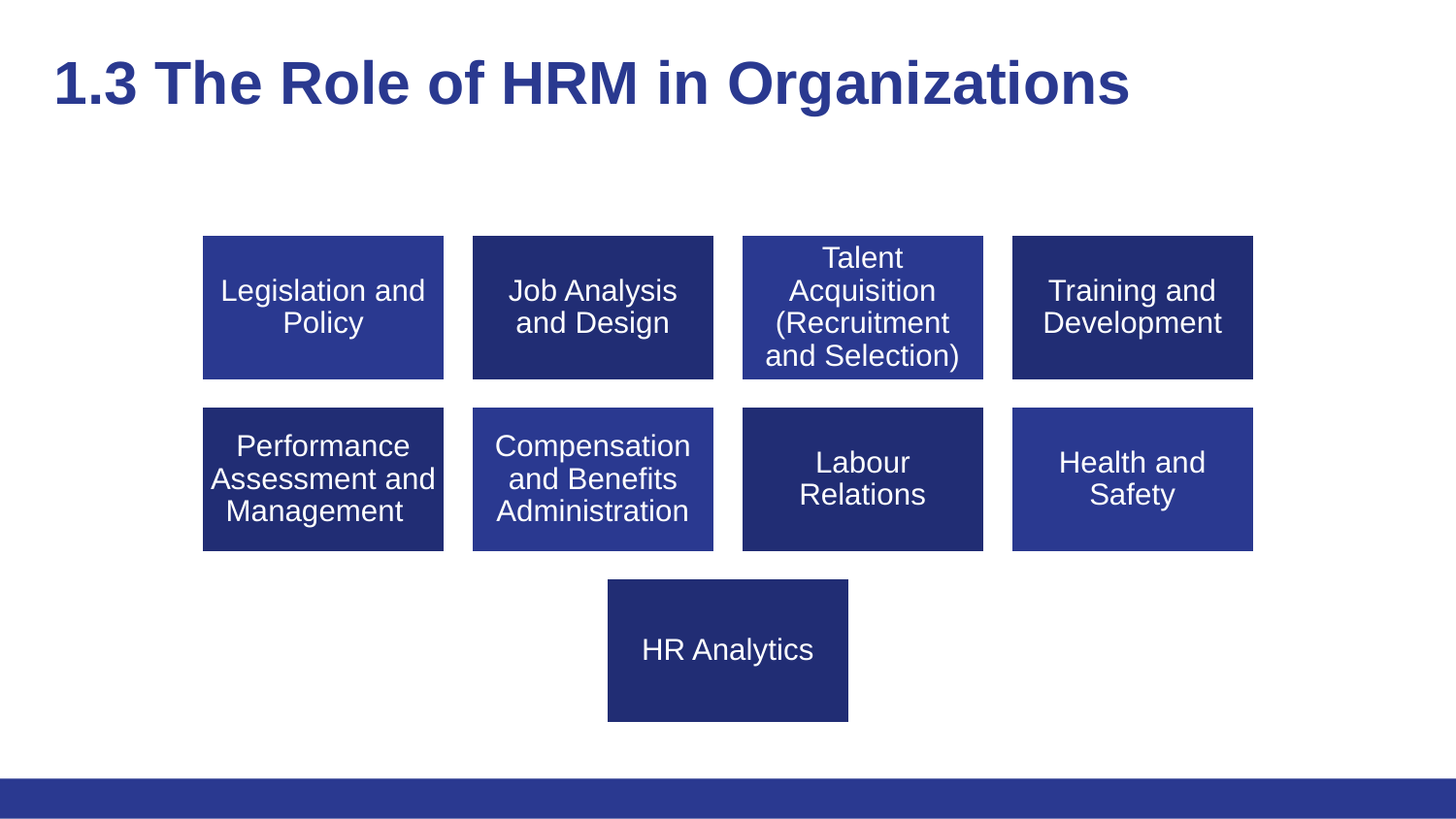

# 1.3 The Role of HRM in Organizations
Legislation and Policy
Job Analysis and Design
Talent Acquisition (Recruitment and Selection)
Training and Development
Performance Assessment and Management
Compensation and Benefits Administration
Labour Relations
Health and Safety
HR Analytics